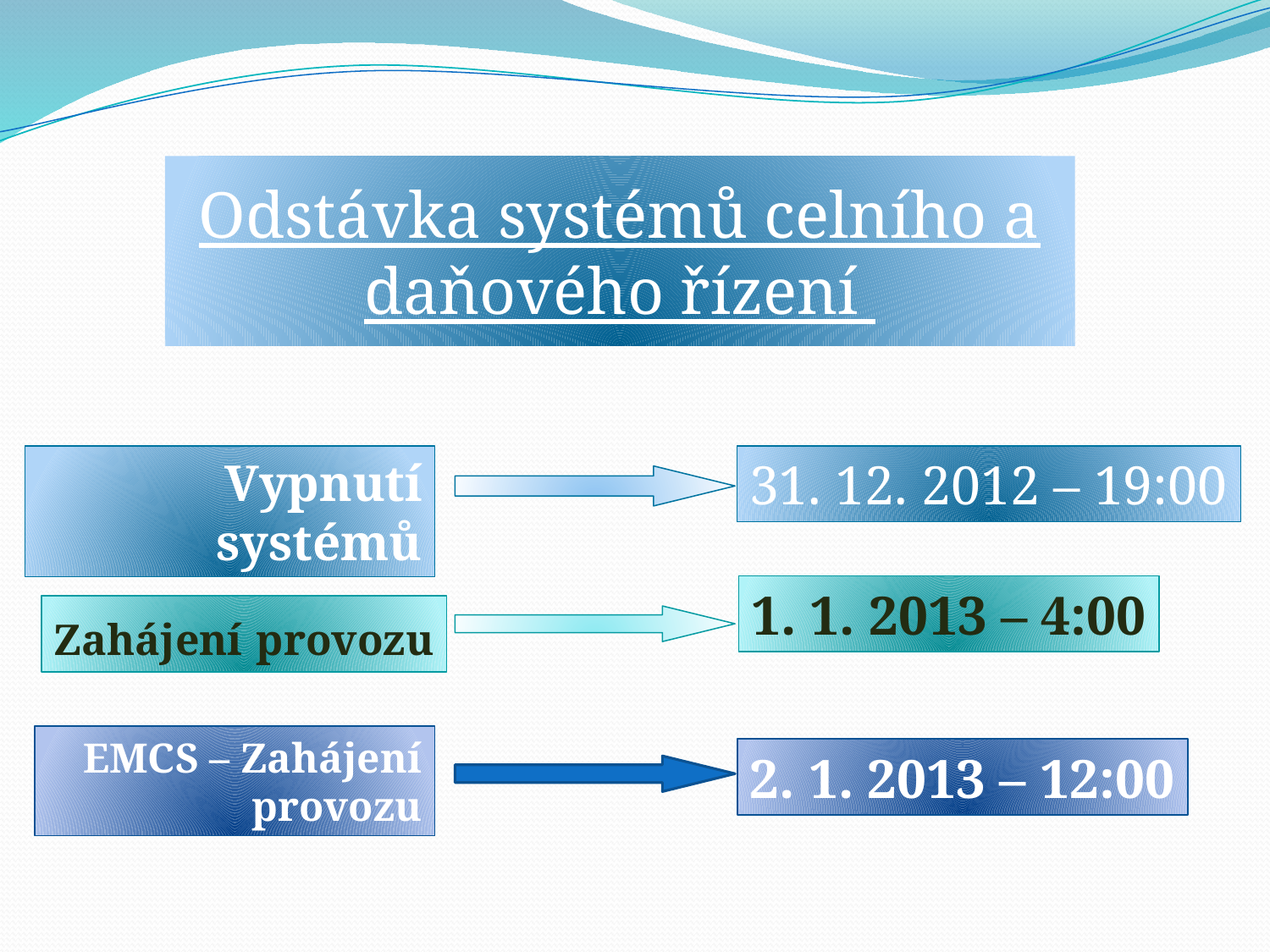

Odstávka systémů celního a daňového řízení
Vypnutí systémů
31. 12. 2012 – 19:00

1. 1. 2013 – 4:00
Zahájení provozu

EMCS – Zahájení
provozu
2. 1. 2013 – 12:00